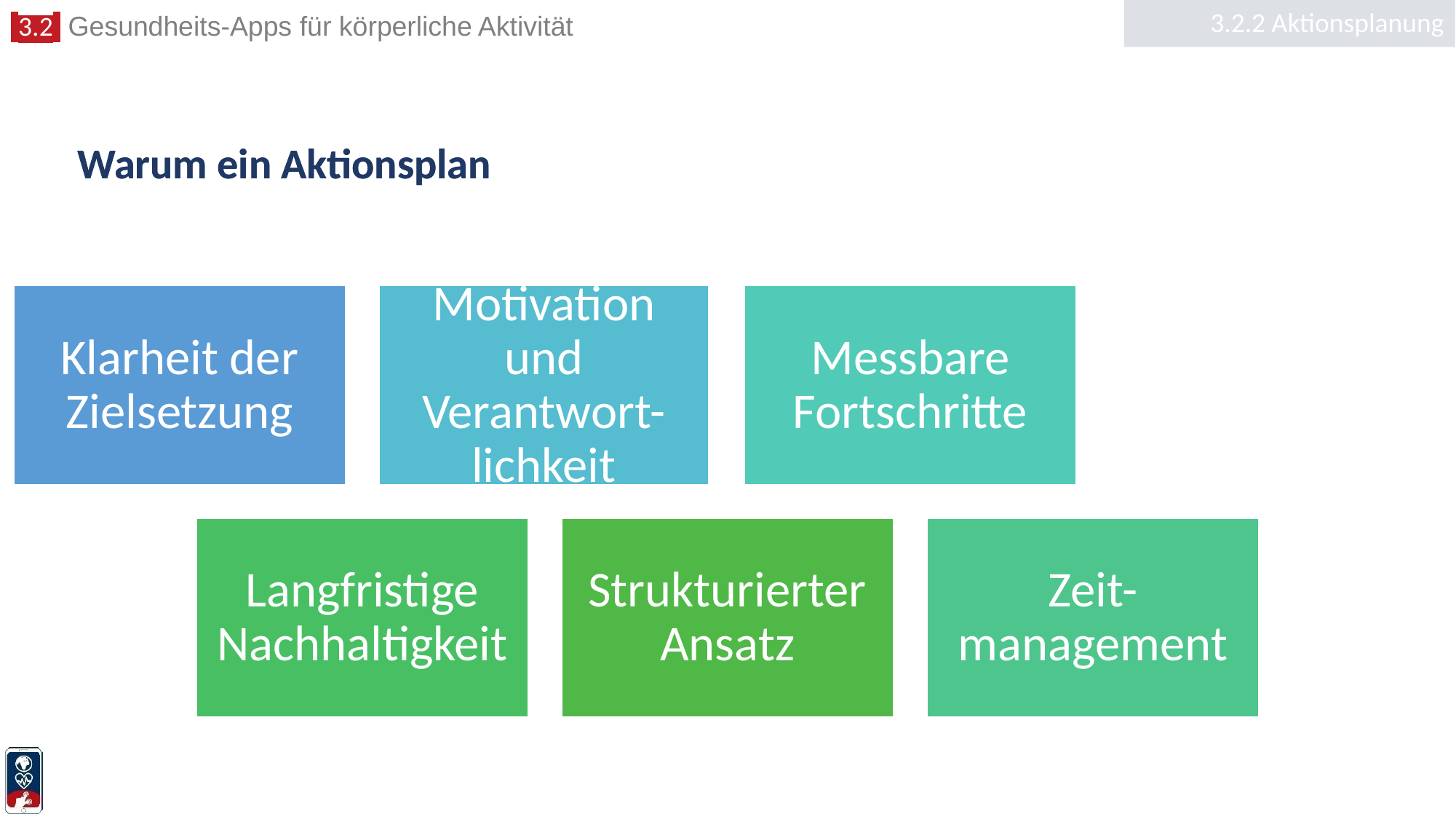

3.2.2 Aktionsplanung
# Warum ein Aktionsplan
Warum ein Aktionsplan

Klarheit der Zielsetzung
Motivation und Verantwort-lichkeit
Messbare Fortschritte
Langfristige Nachhaltigkeit
Strukturierter Ansatz
Zeit-management